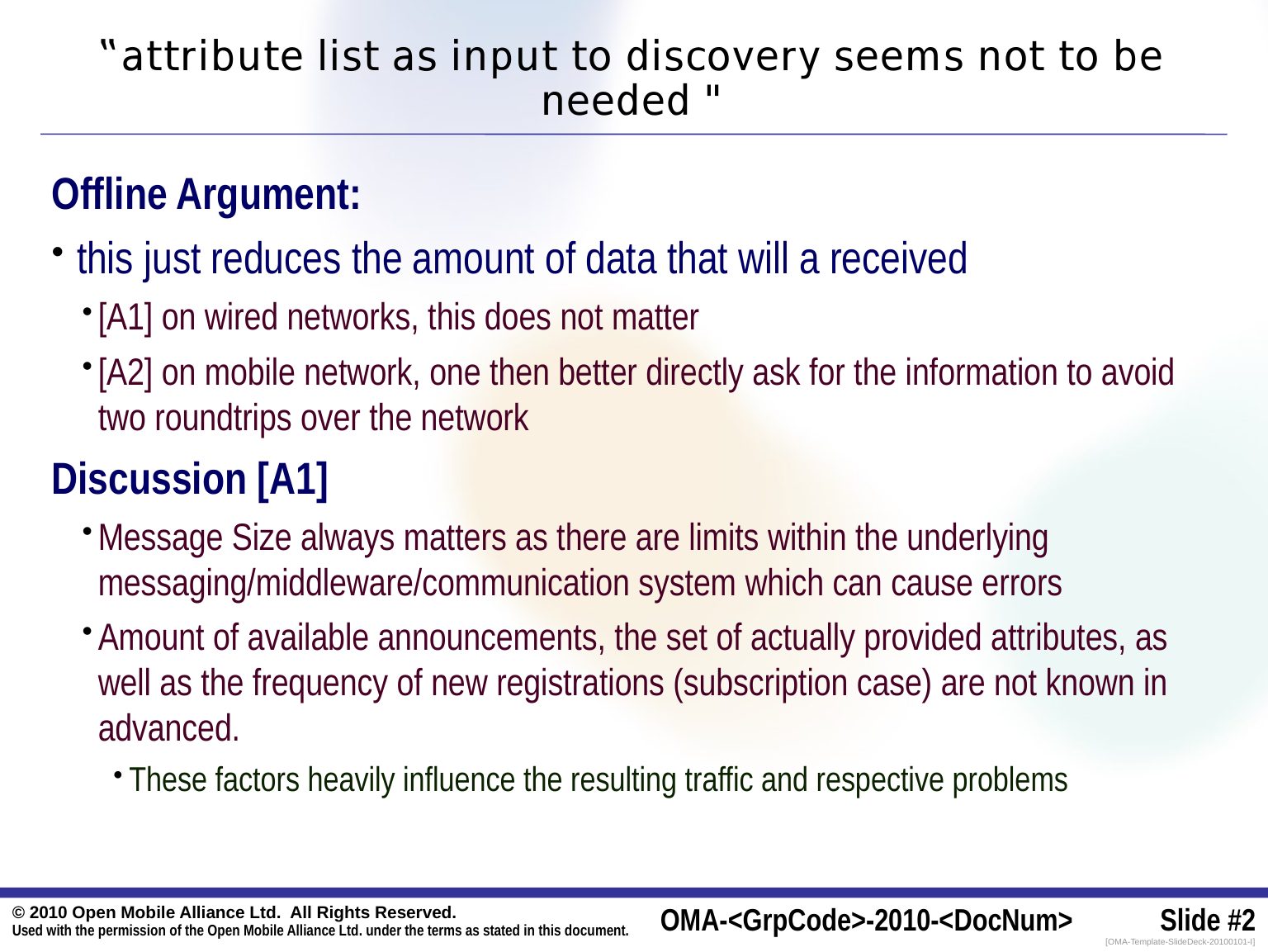

# “attribute list as input to discovery seems not to be needed "
Offline Argument:
 this just reduces the amount of data that will a received
[A1] on wired networks, this does not matter
[A2] on mobile network, one then better directly ask for the information to avoid two roundtrips over the network
Discussion [A1]
Message Size always matters as there are limits within the underlying messaging/middleware/communication system which can cause errors
Amount of available announcements, the set of actually provided attributes, as well as the frequency of new registrations (subscription case) are not known in advanced.
These factors heavily influence the resulting traffic and respective problems